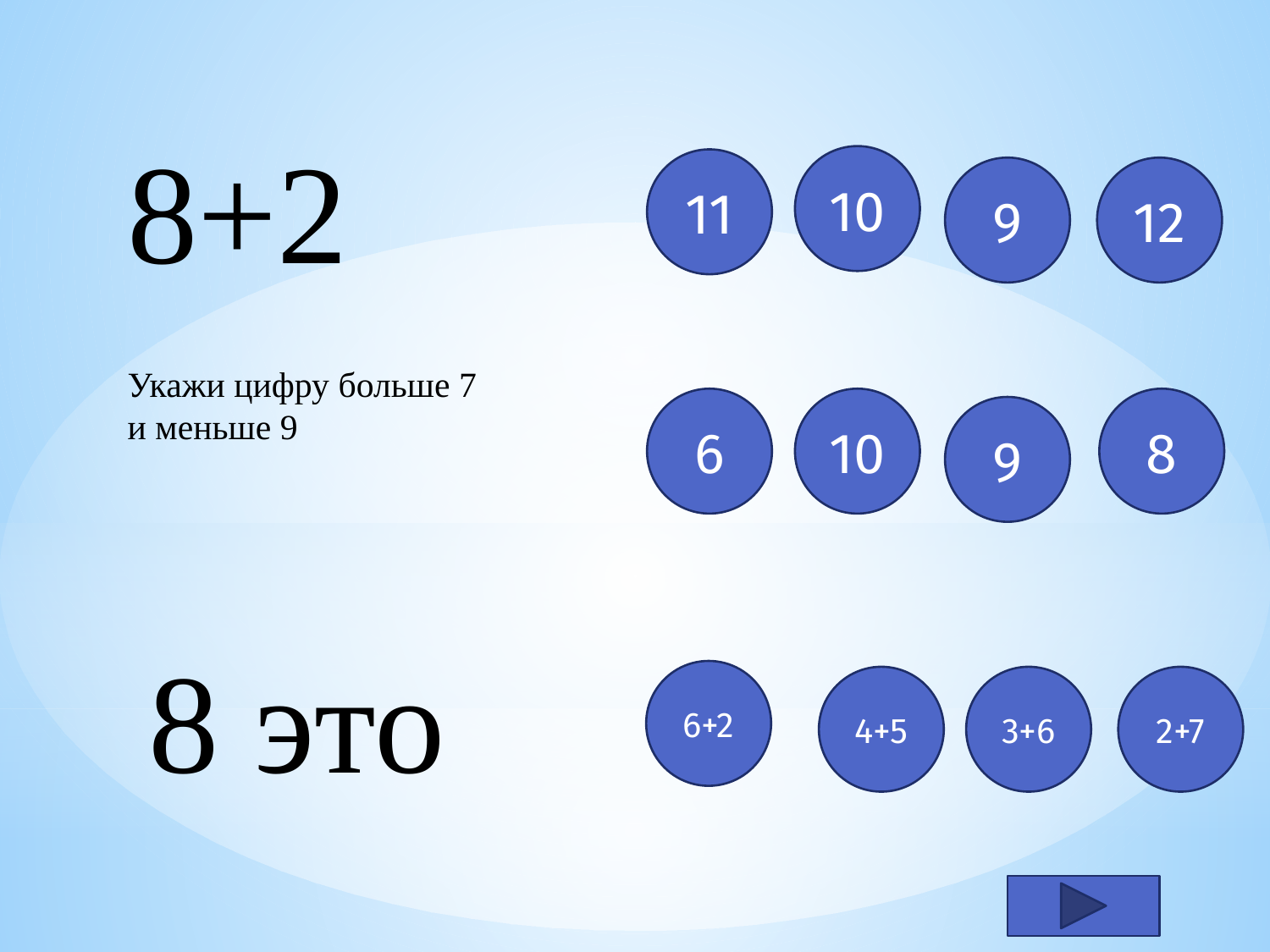

8+2
10
11
9
12
Укажи цифру больше 7 и меньше 9
6
10
8
9
8 это
6+2
4+5
3+6
2+7